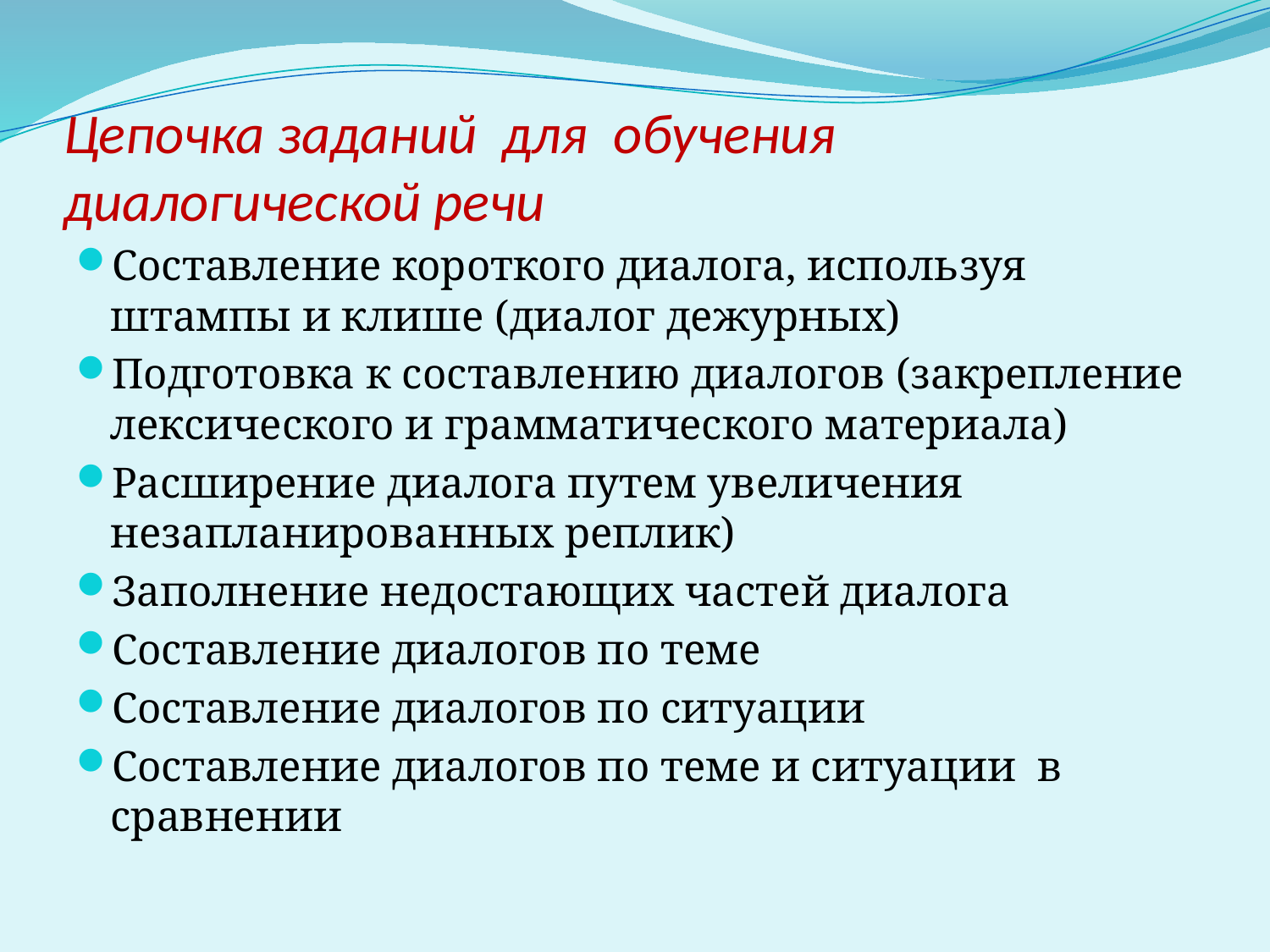

# Цепочка заданий  для  обучения  диалогической речи
Составление короткого диалога, используя штампы и клише (диалог дежурных)
Подготовка к составлению диалогов (закрепление лексического и грамматического материала)
Расширение диалога путем увеличения незапланированных реплик)
Заполнение недостающих частей диалога
Составление диалогов по теме
Составление диалогов по ситуации
Составление диалогов по теме и ситуации  в сравнении